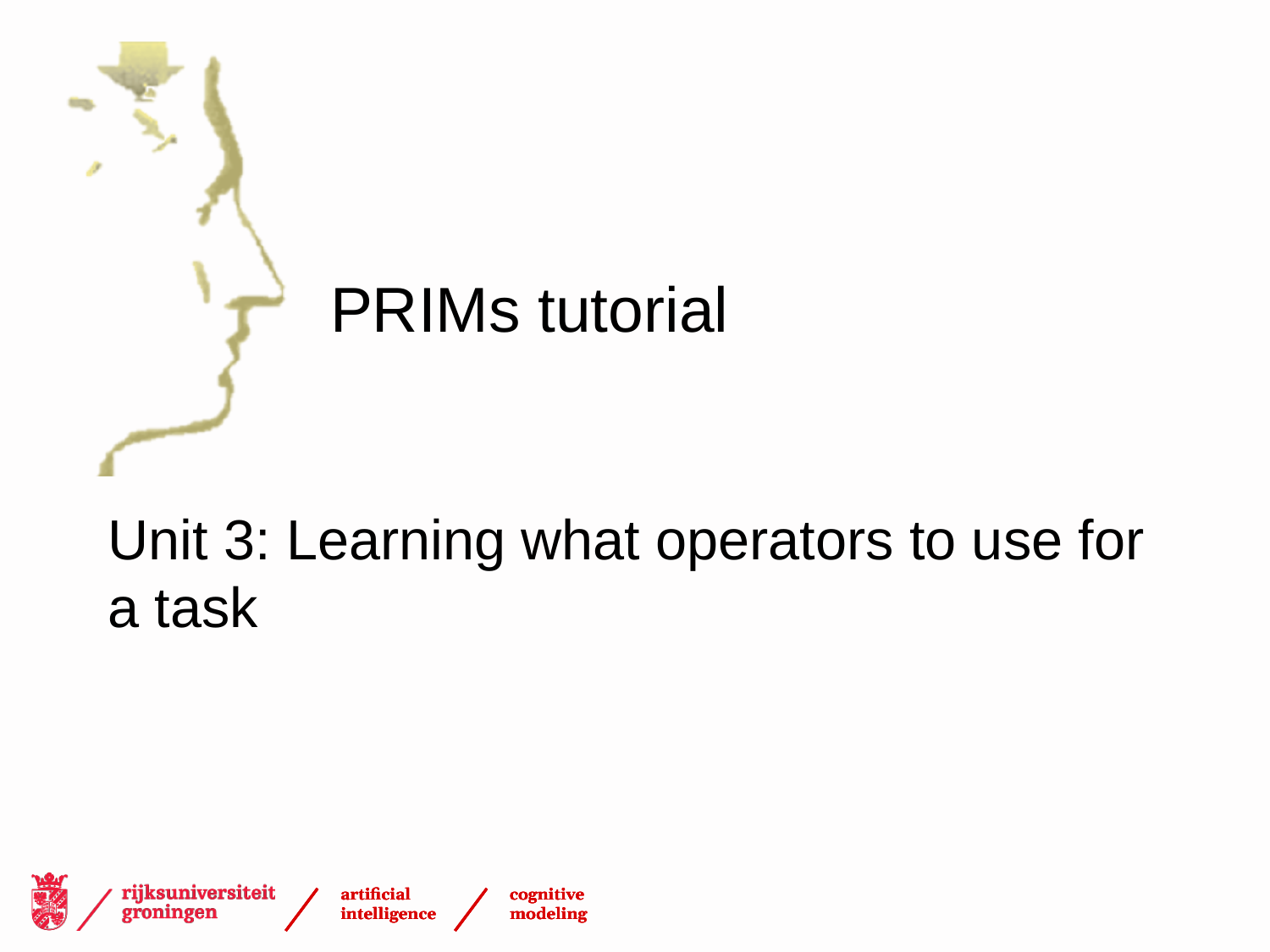

# PRIMs tutorial
Unit 3: Learning what operators to use for a task